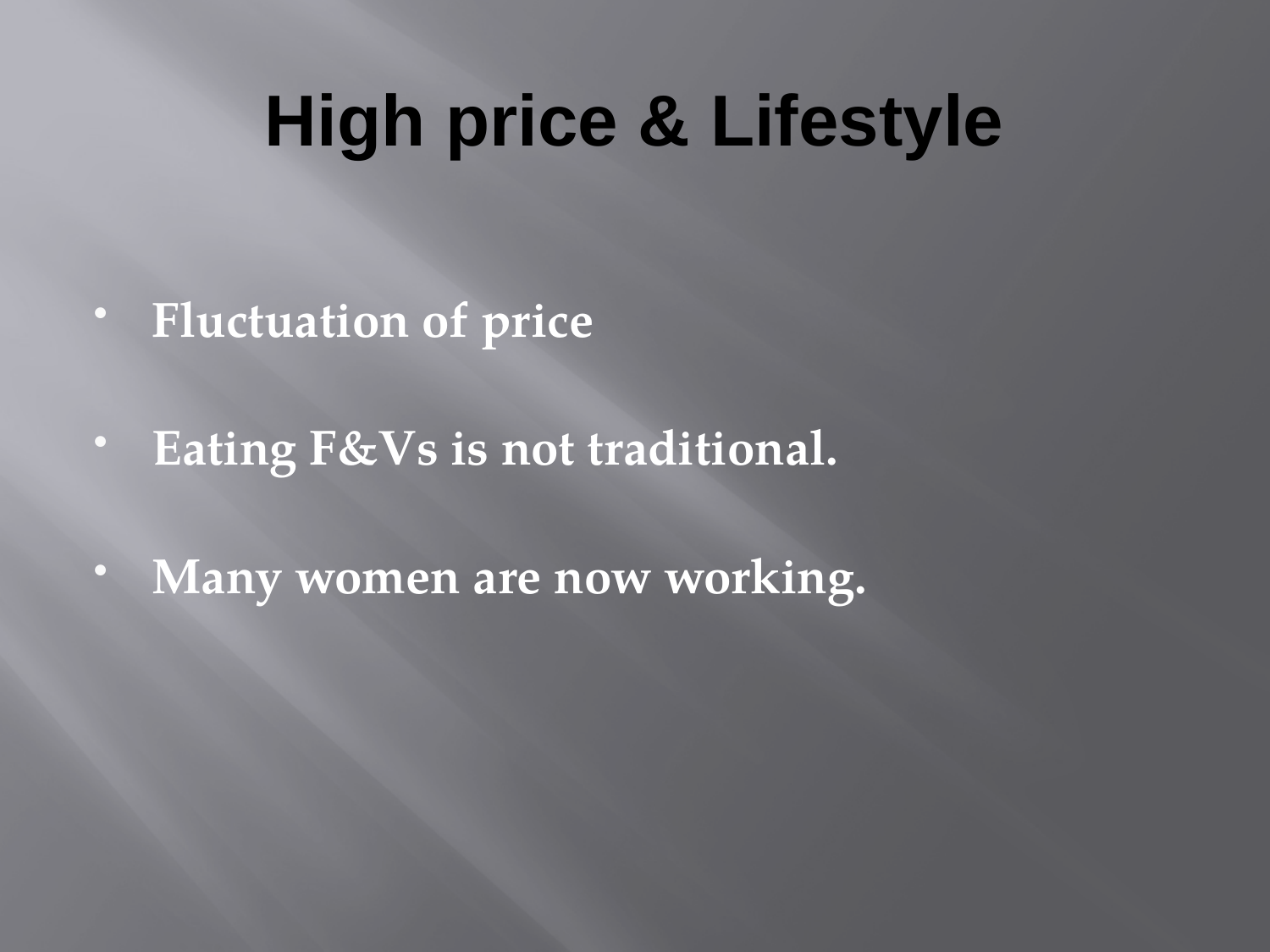

# High price & Lifestyle
Fluctuation of price
Eating F&Vs is not traditional.
Many women are now working.